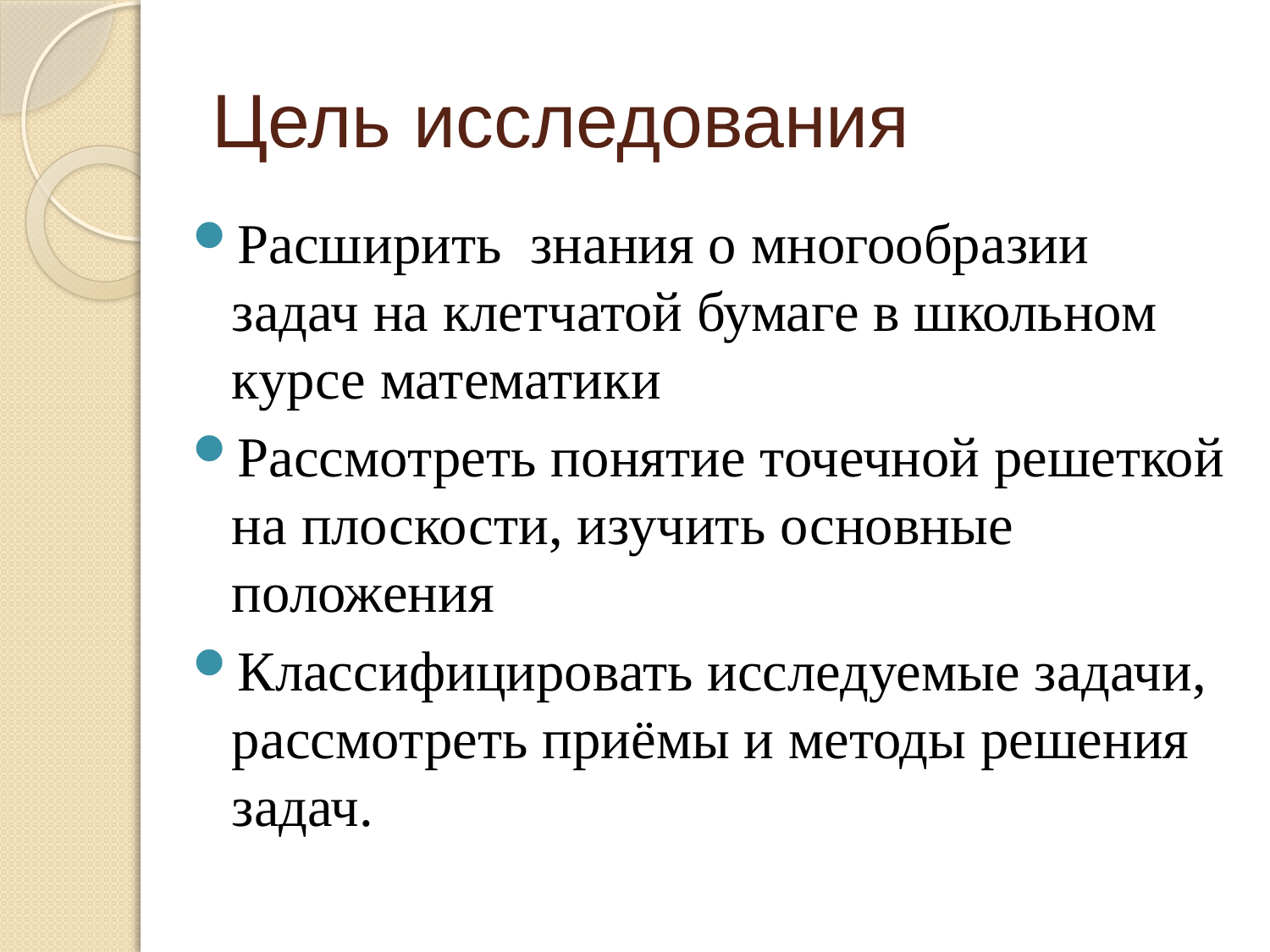

# Цель исследования
Расширить  знания о многообразии задач на клетчатой бумаге в школьном курсе математики
Рассмотреть понятие точечной решеткой на плоскости, изучить основные положения
Классифицировать исследуемые задачи, рассмотреть приёмы и методы решения задач.